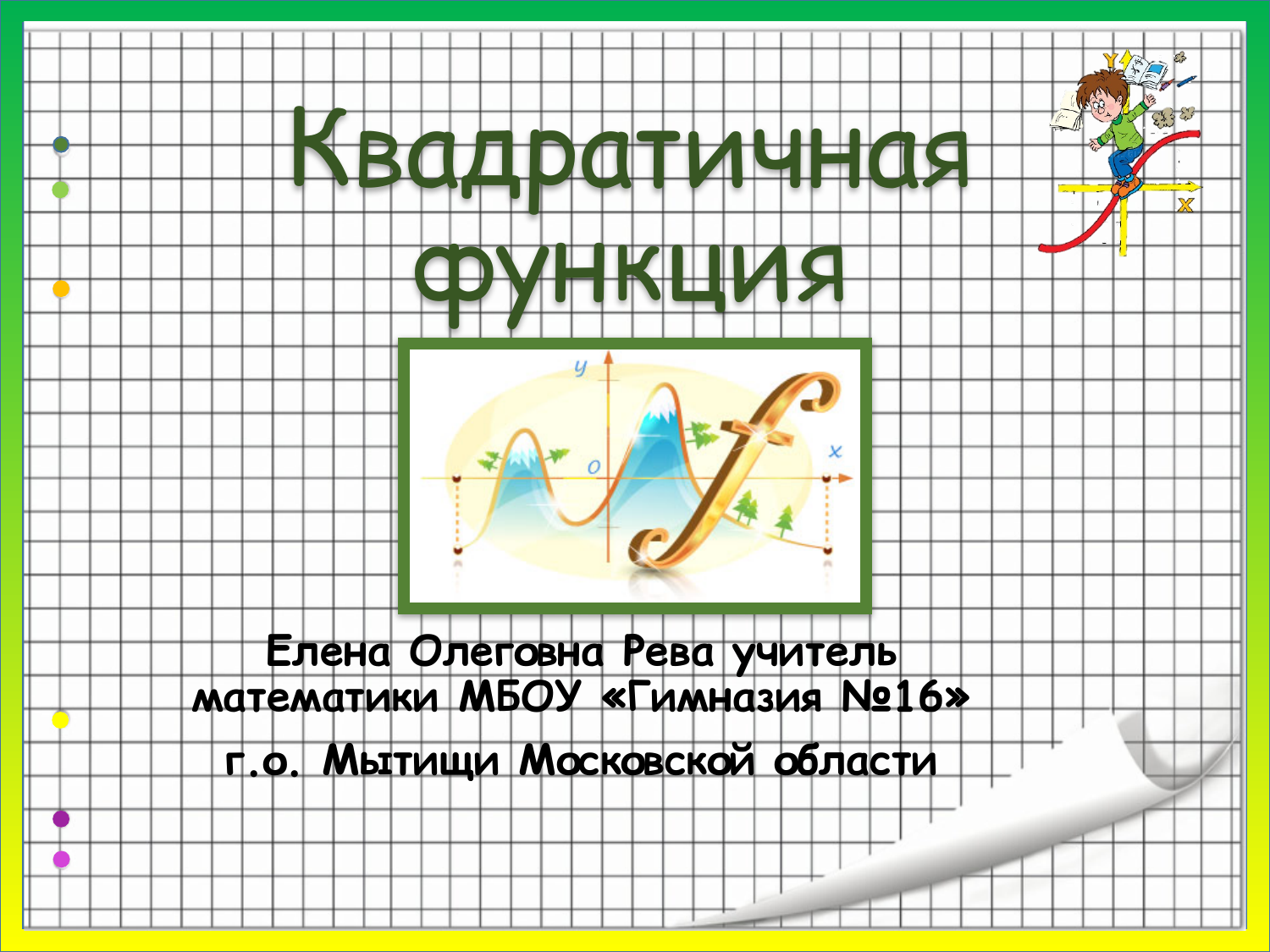

# Квадратичная функция
Елена Олеговна Рева учитель математики МБОУ «Гимназия №16»
г.о. Мытищи Московской области